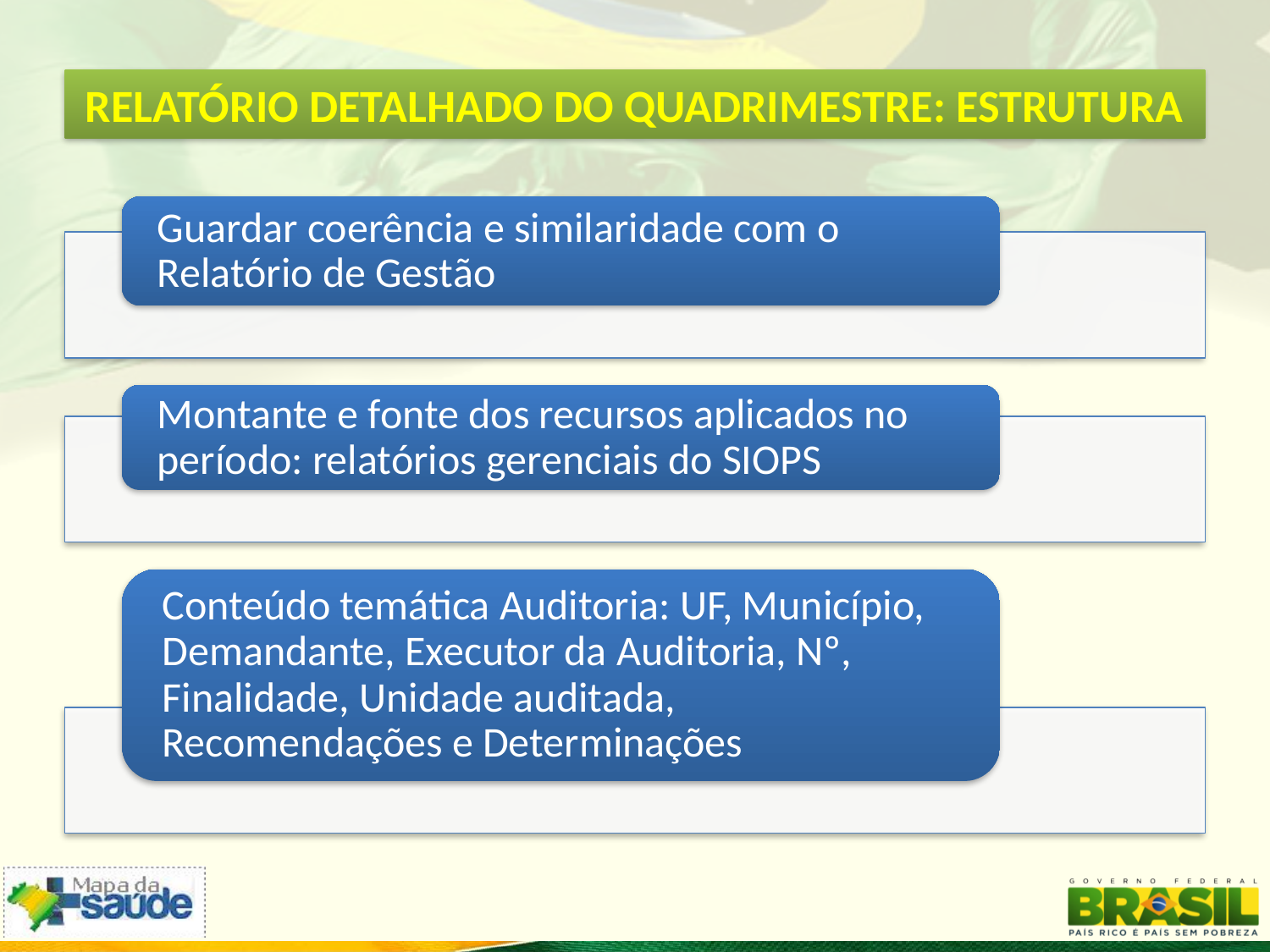

RELATÓRIO DETALHADO DO QUADRIMESTRE: ESTRUTURA
Guardar coerência e similaridade com o Relatório de Gestão
Montante e fonte dos recursos aplicados no período: relatórios gerenciais do SIOPS
Conteúdo temática Auditoria: UF, Município, Demandante, Executor da Auditoria, Nº, Finalidade, Unidade auditada, Recomendações e Determinações